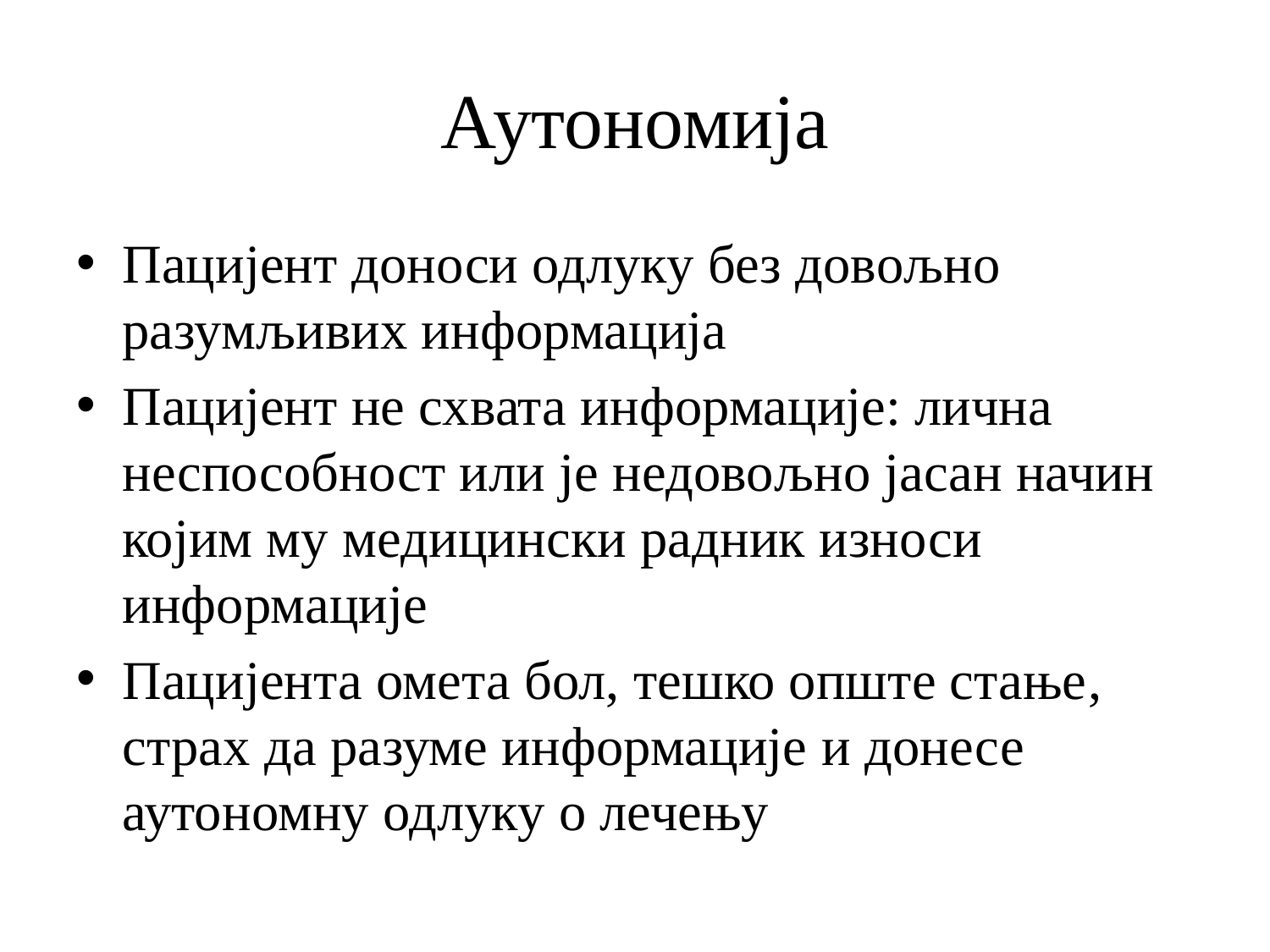

# Аутономија
Пацијент доноси одлуку без довољно разумљивих информација
Пацијент не схвата информације: лична неспособност или је недовољно јасан начин којим му медицински радник износи информације
Пацијента омета бол, тешко опште стање, страх да разуме информације и донесе аутономну одлуку о лечењу